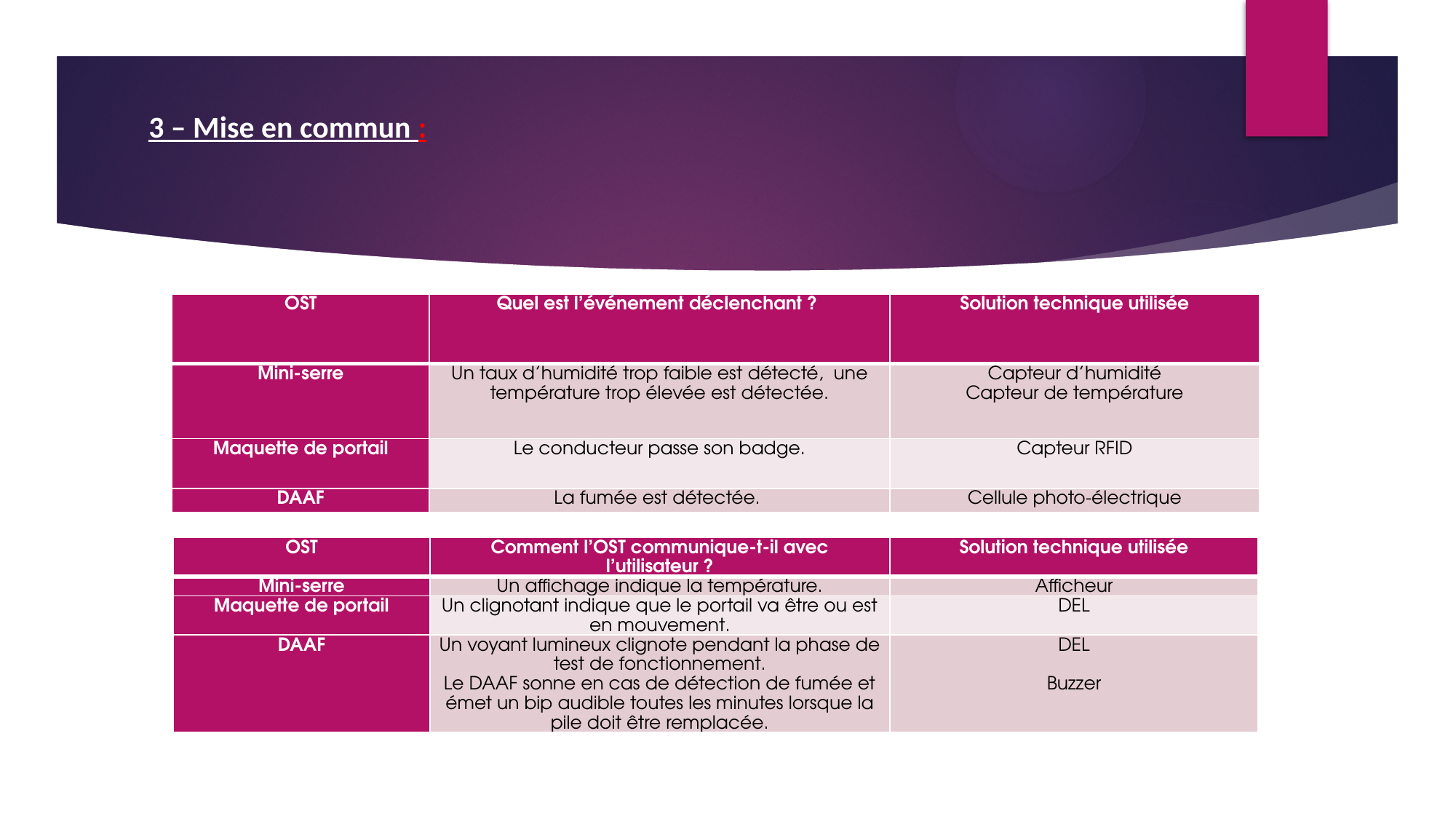

# 3 – Mise en commun :
| OST | Quel est l’événement déclenchant ? | Solution technique utilisée |
| --- | --- | --- |
| Mini-serre | Un taux d’humidité trop faible est détecté, une température trop élevée est détectée. | Capteur d’humidité Capteur de température |
| Maquette de portail | Le conducteur passe son badge. | Capteur RFID |
| DAAF | La fumée est détectée. | Cellule photo-électrique |
| OST | Comment l’OST communique-t-il avec l’utilisateur ? | Solution technique utilisée |
| --- | --- | --- |
| Mini-serre | Un affichage indique la température. | Afficheur |
| Maquette de portail | Un clignotant indique que le portail va être ou est en mouvement. | DEL |
| DAAF | Un voyant lumineux clignote pendant la phase de test de fonctionnement. Le DAAF sonne en cas de détection de fumée et émet un bip audible toutes les minutes lorsque la pile doit être remplacée. | DEL   Buzzer |